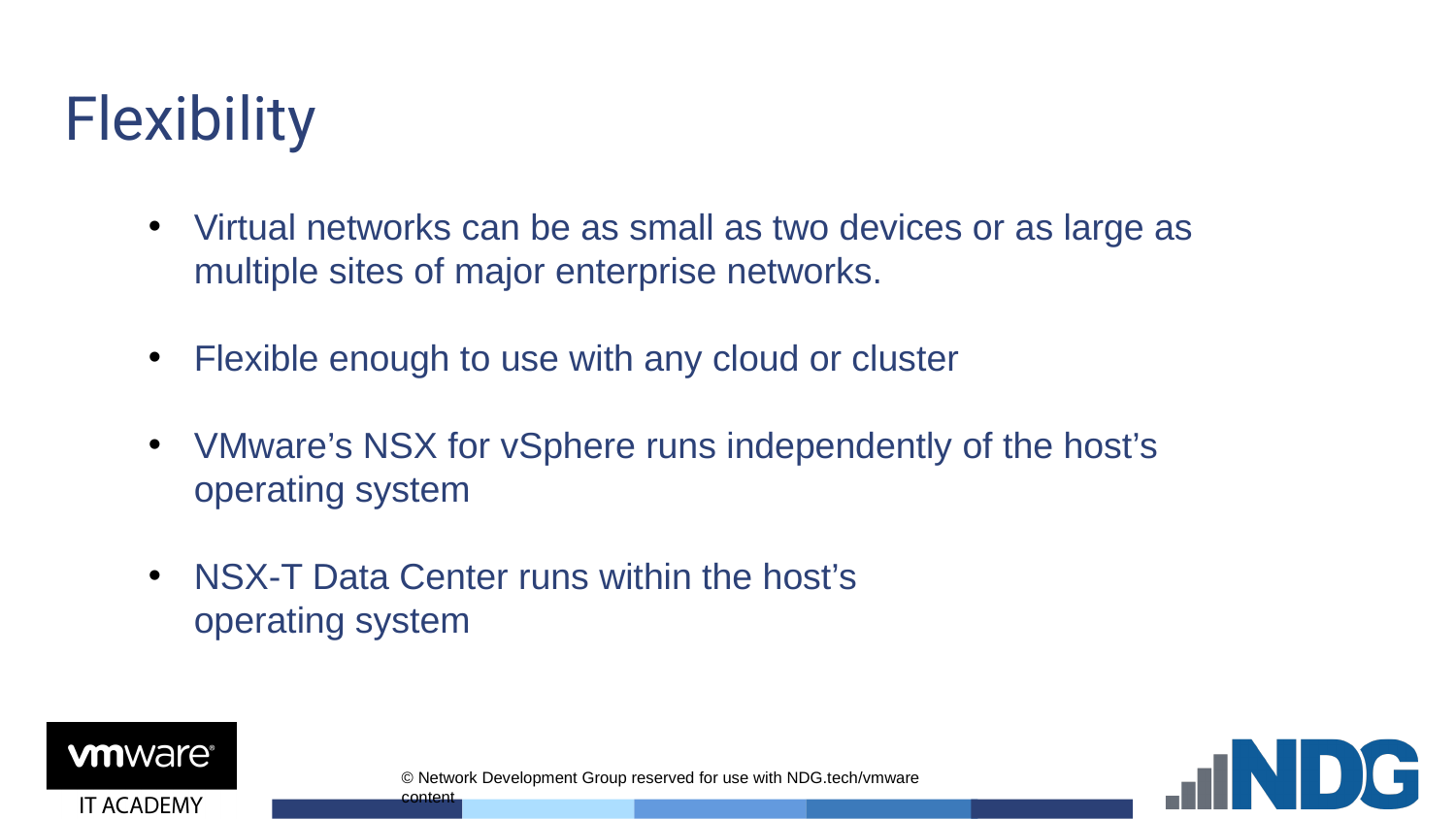

# Flexibility
Virtual networks can be as small as two devices or as large as
multiple sites of major enterprise networks.

Flexible enough to use with any cloud or cluster

VMware’s NSX for vSphere runs independently of the host’s
operating system

NSX-T Data Center runs within the host’s
operating system